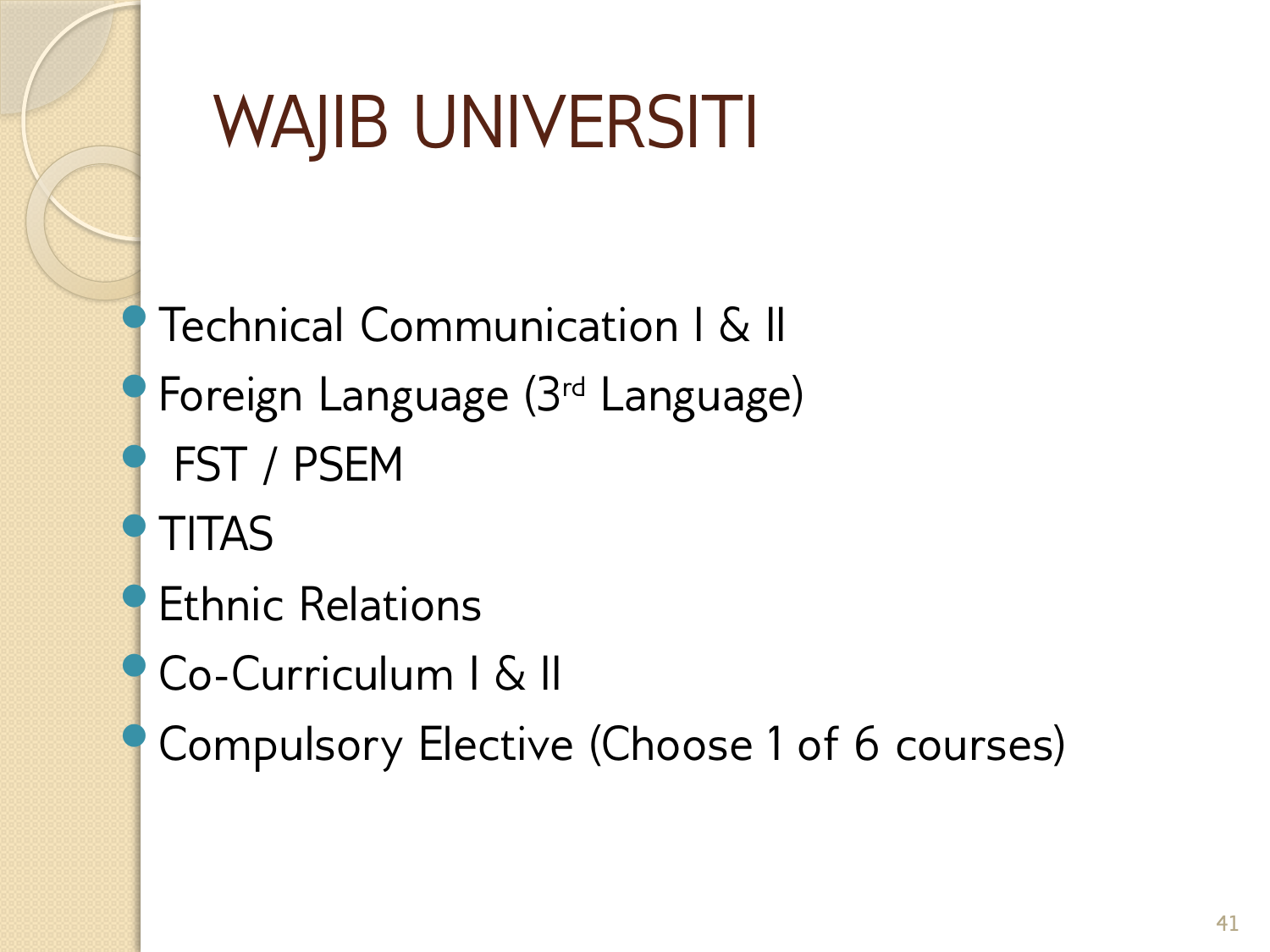

# WAJIB UNIVERSITI
Technical Communication I & II
Foreign Language (3rd Language)
 FST / PSEM
TITAS
Ethnic Relations
Co-Curriculum I & II
Compulsory Elective (Choose 1 of 6 courses)
41